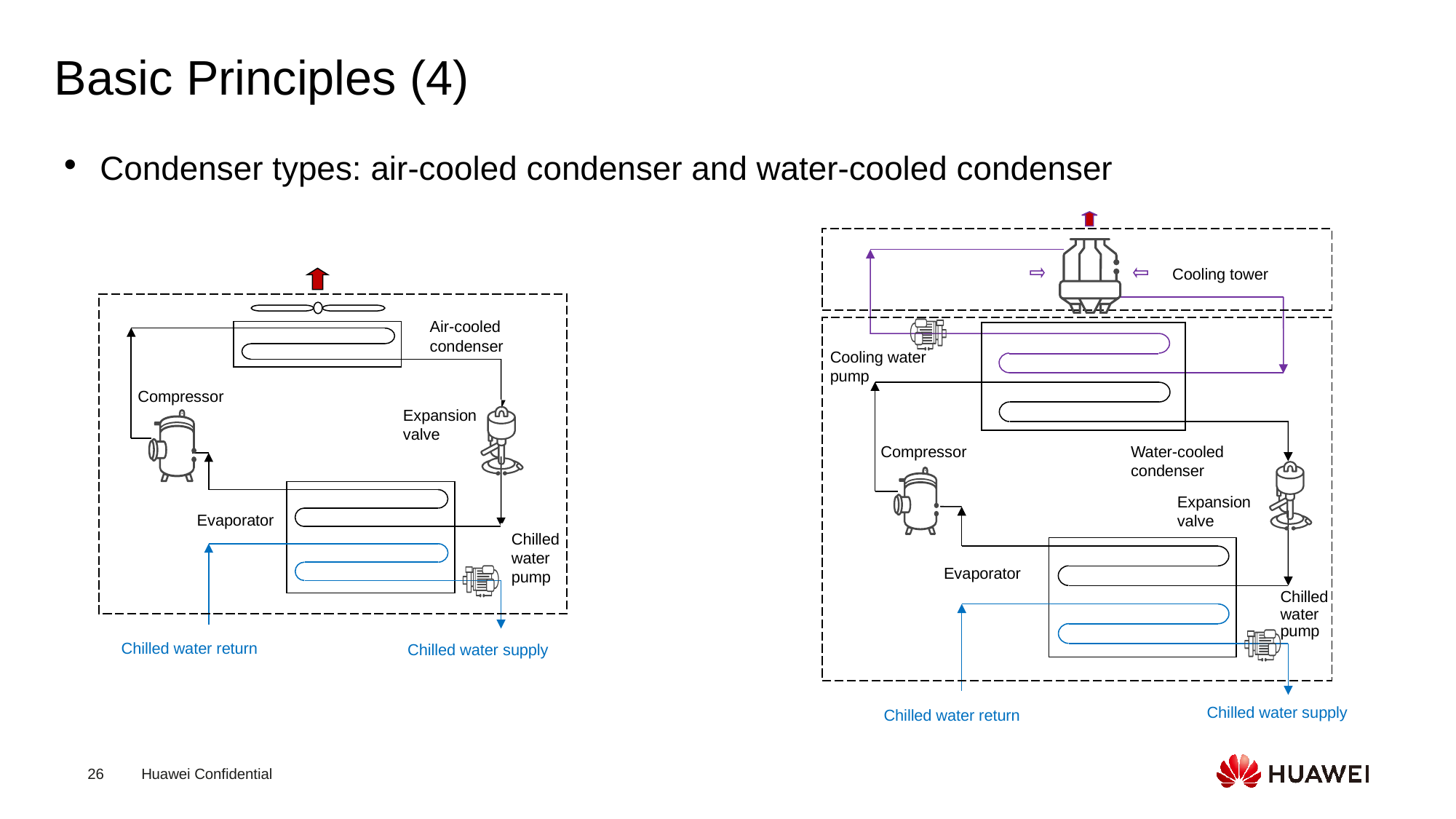

# Basic Principles (4)
Condenser types: air-cooled condenser and water-cooled condenser

Cooling tower

Water-cooled condenser
Cooling water
pump

Evaporator

Chilled
water
pump
Chilled water supply
Chilled water return
Compressor
Expansion valve

Air-cooled condenser
Compressor
Expansion valve

Evaporator

Chilled
water
pump
Chilled water return
Chilled water supply